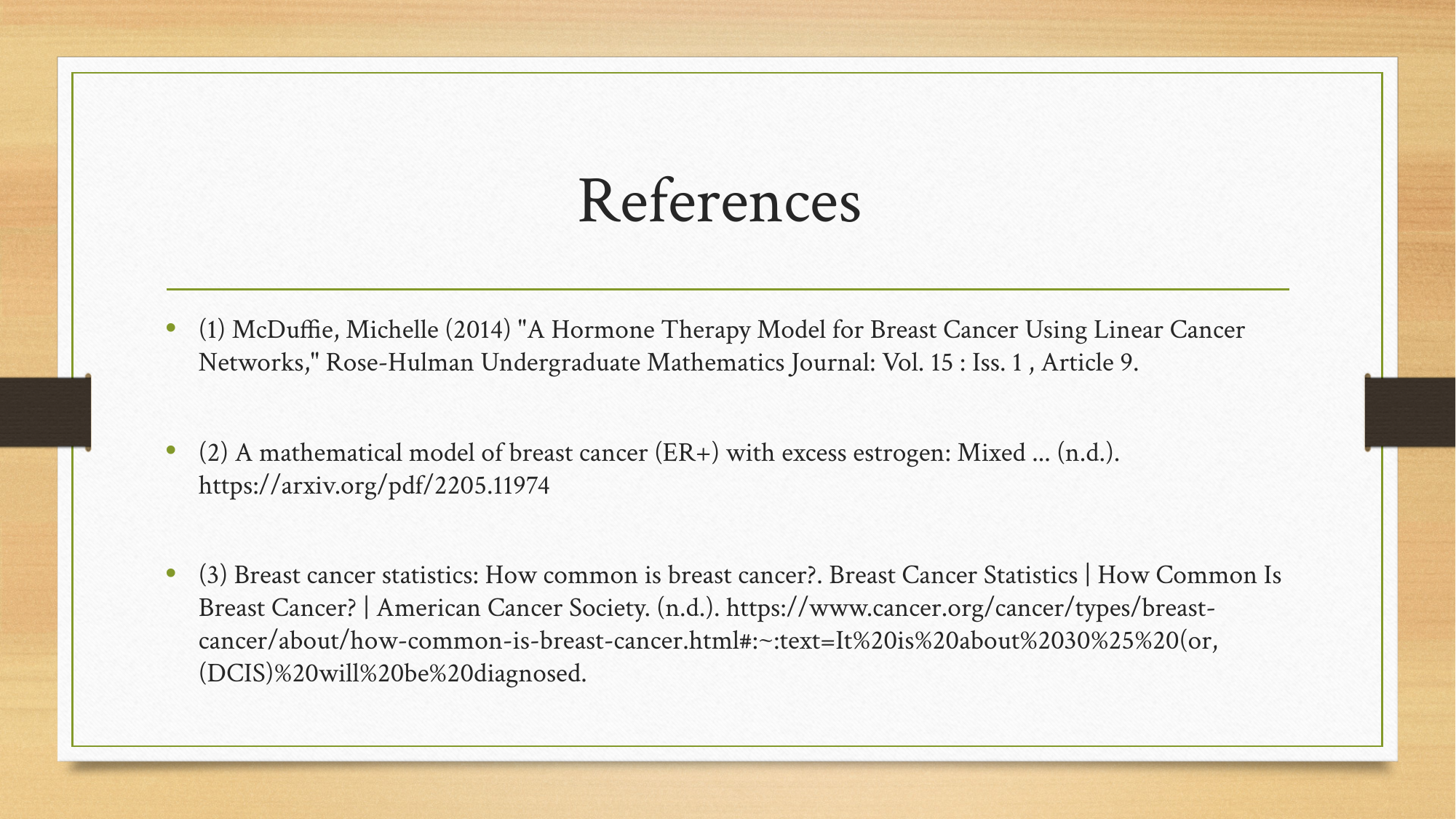

# References
(1) McDuffie, Michelle (2014) "A Hormone Therapy Model for Breast Cancer Using Linear Cancer Networks," Rose-Hulman Undergraduate Mathematics Journal: Vol. 15 : Iss. 1 , Article 9.

(2) A mathematical model of breast cancer (ER+) with excess estrogen: Mixed ... (n.d.). https://arxiv.org/pdf/2205.11974

(3) Breast cancer statistics: How common is breast cancer?. Breast Cancer Statistics | How Common Is Breast Cancer? | American Cancer Society. (n.d.). https://www.cancer.org/cancer/types/breast-cancer/about/how-common-is-breast-cancer.html#:~:text=It%20is%20about%2030%25%20(or,(DCIS)%20will%20be%20diagnosed.